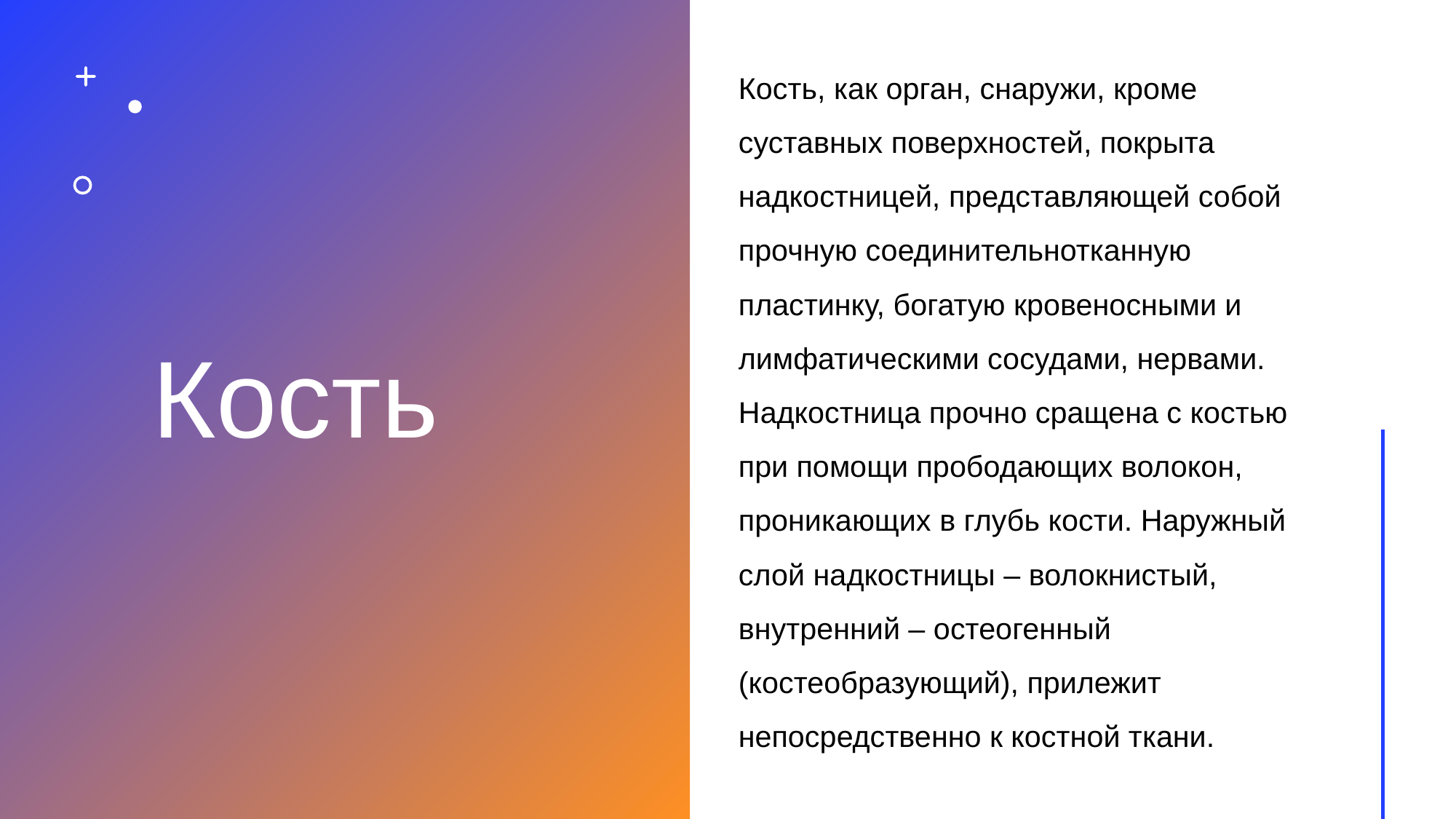

# Кость
Кость, как орган, снаружи, кроме суставных поверхностей, покрыта надкостницей, представляющей собой прочную соединительнотканную пластинку, богатую кровеносными и лимфатическими сосудами, нервами. Надкостница прочно сращена с костью при помощи прободающих волокон, проникающих в глубь кости. Наружный слой надкостницы – волокнистый, внутренний – остеогенный (костеобразующий), прилежит непосредственно к костной ткани.